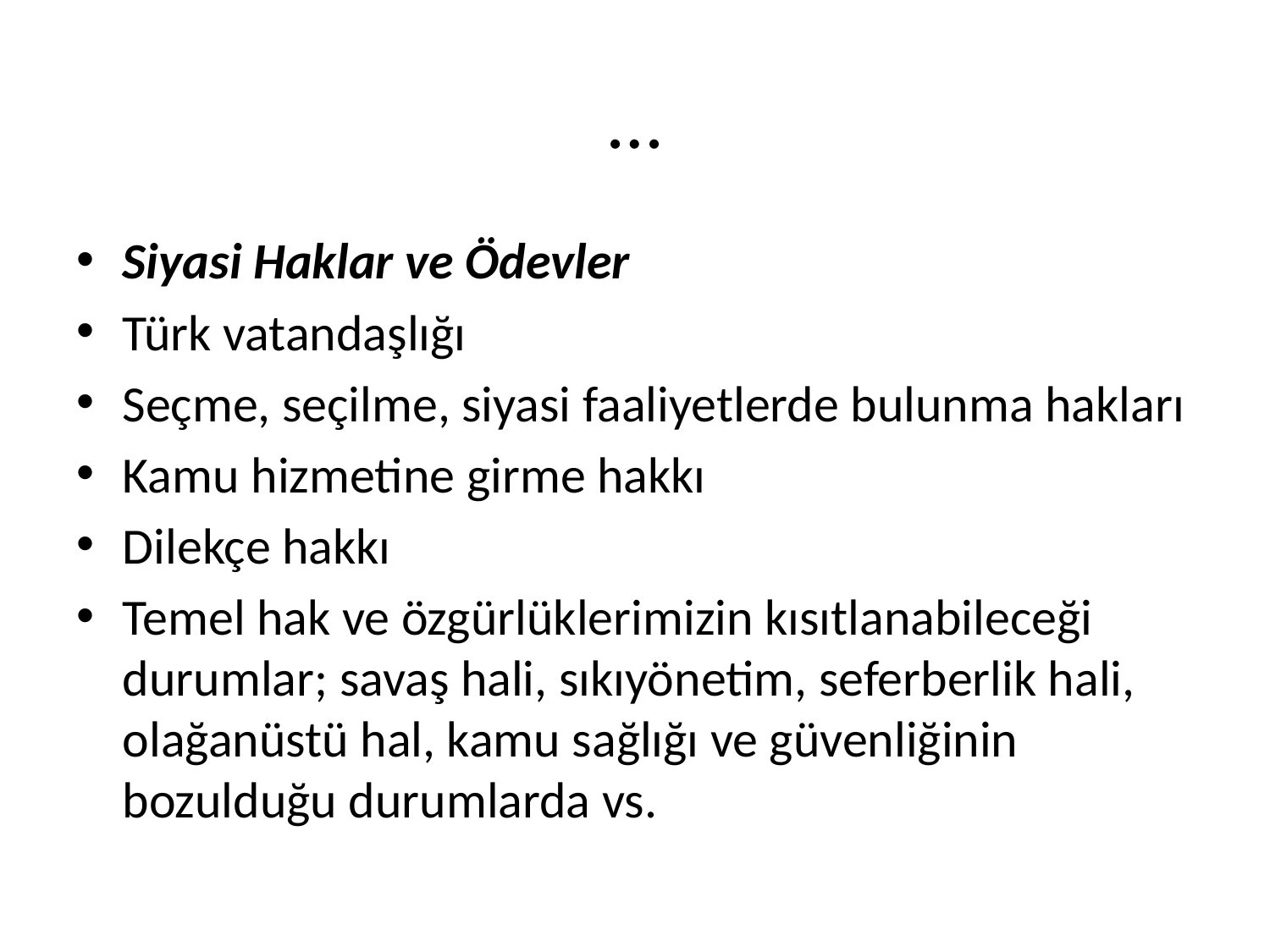

# …
Siyasi Haklar ve Ödevler
Türk vatandaşlığı
Seçme, seçilme, siyasi faaliyetlerde bulunma hakları
Kamu hizmetine girme hakkı
Dilekçe hakkı
Temel hak ve özgürlüklerimizin kısıtlanabileceği durumlar; savaş hali, sıkıyönetim, seferberlik hali, olağanüstü hal, kamu sağlığı ve güvenliğinin bozulduğu durumlarda vs.